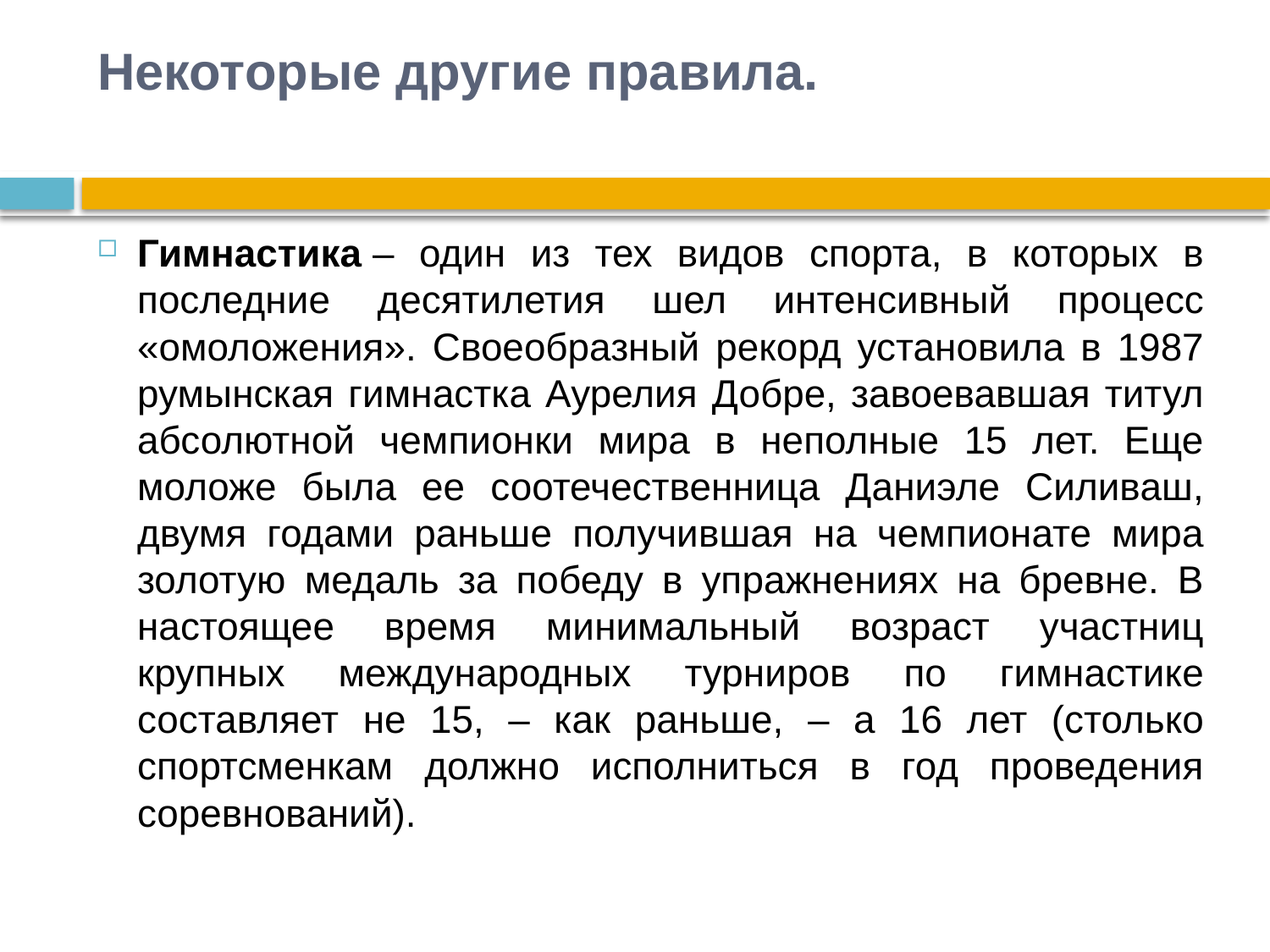

# Некоторые другие правила.
Гимнастика – один из тех видов спорта, в которых в последние десятилетия шел интенсивный процесс «омоложения». Своеобразный рекорд установила в 1987 румынская гимнастка Аурелия Добре, завоевавшая титул абсолютной чемпионки мира в неполные 15 лет. Еще моложе была ее соотечественница Даниэле Силиваш, двумя годами раньше получившая на чемпионате мира золотую медаль за победу в упражнениях на бревне. В настоящее время минимальный возраст участниц крупных международных турниров по гимнастике составляет не 15, – как раньше, – а 16 лет (столько спортсменкам должно исполниться в год проведения соревнований).